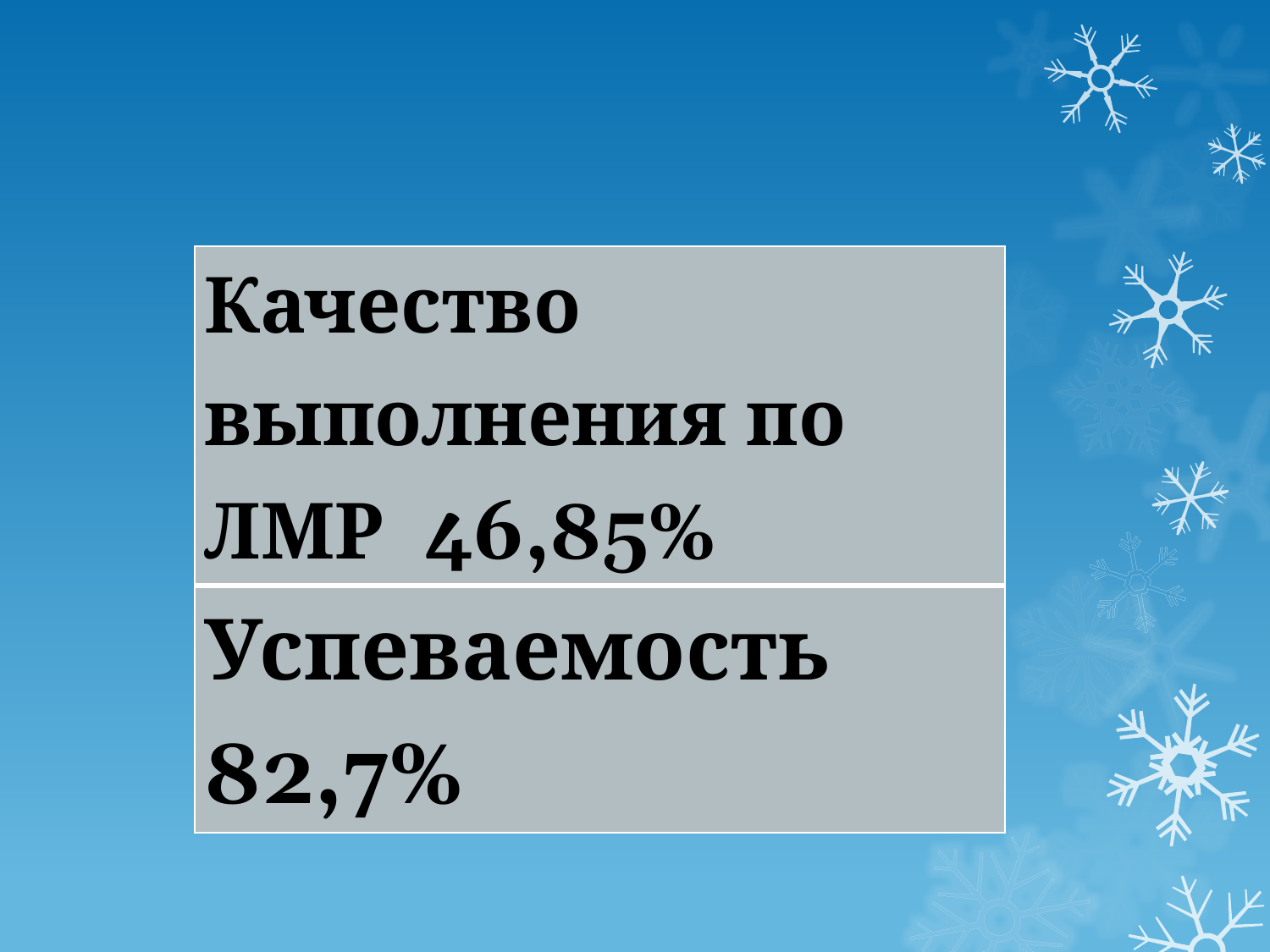

| Качество выполнения по ЛМР 46,85% |
| --- |
| Успеваемость 82,7% |